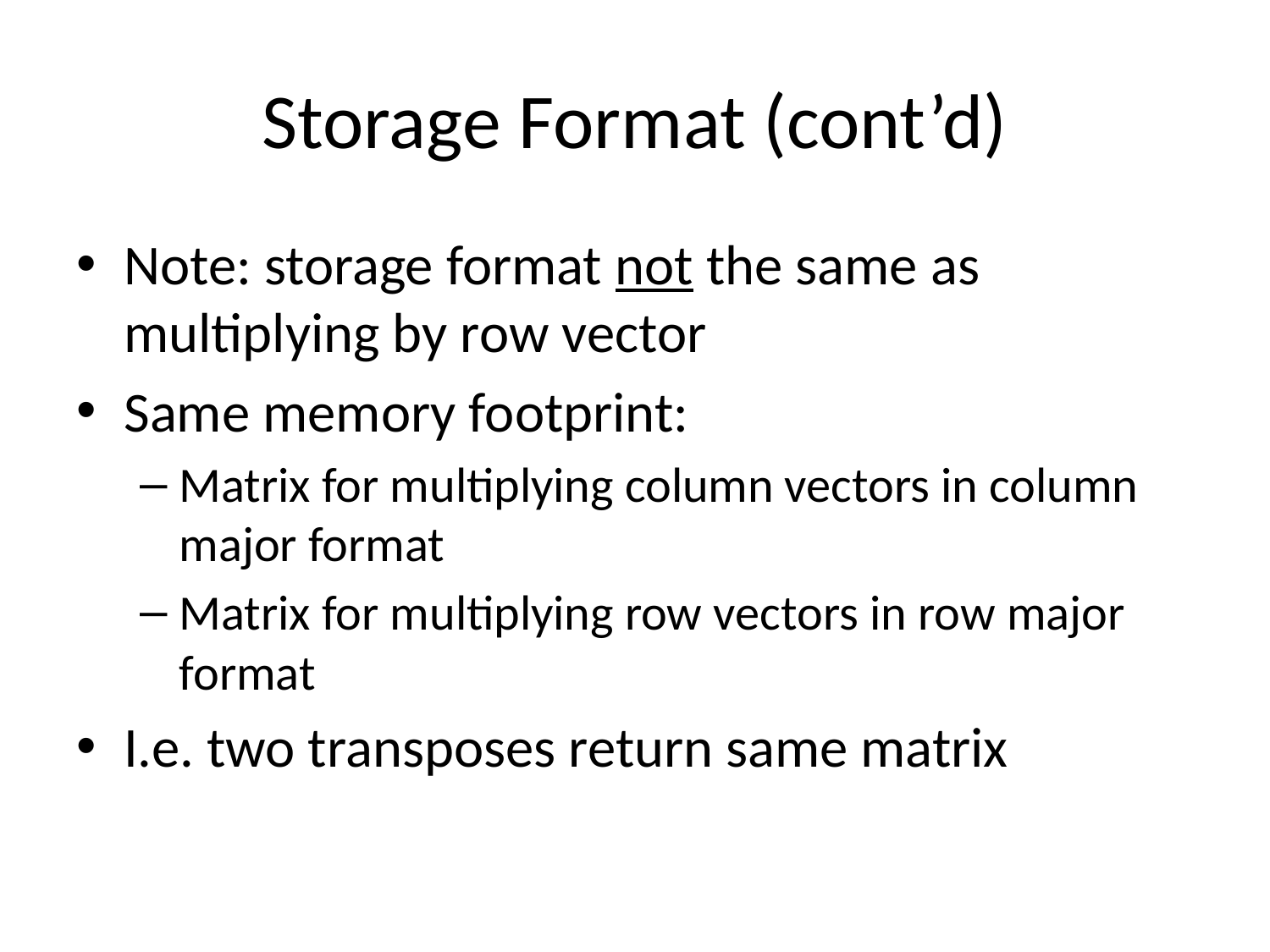

# Storage Format (cont’d)
Note: storage format not the same as multiplying by row vector
Same memory footprint:
Matrix for multiplying column vectors in column major format
Matrix for multiplying row vectors in row major format
I.e. two transposes return same matrix